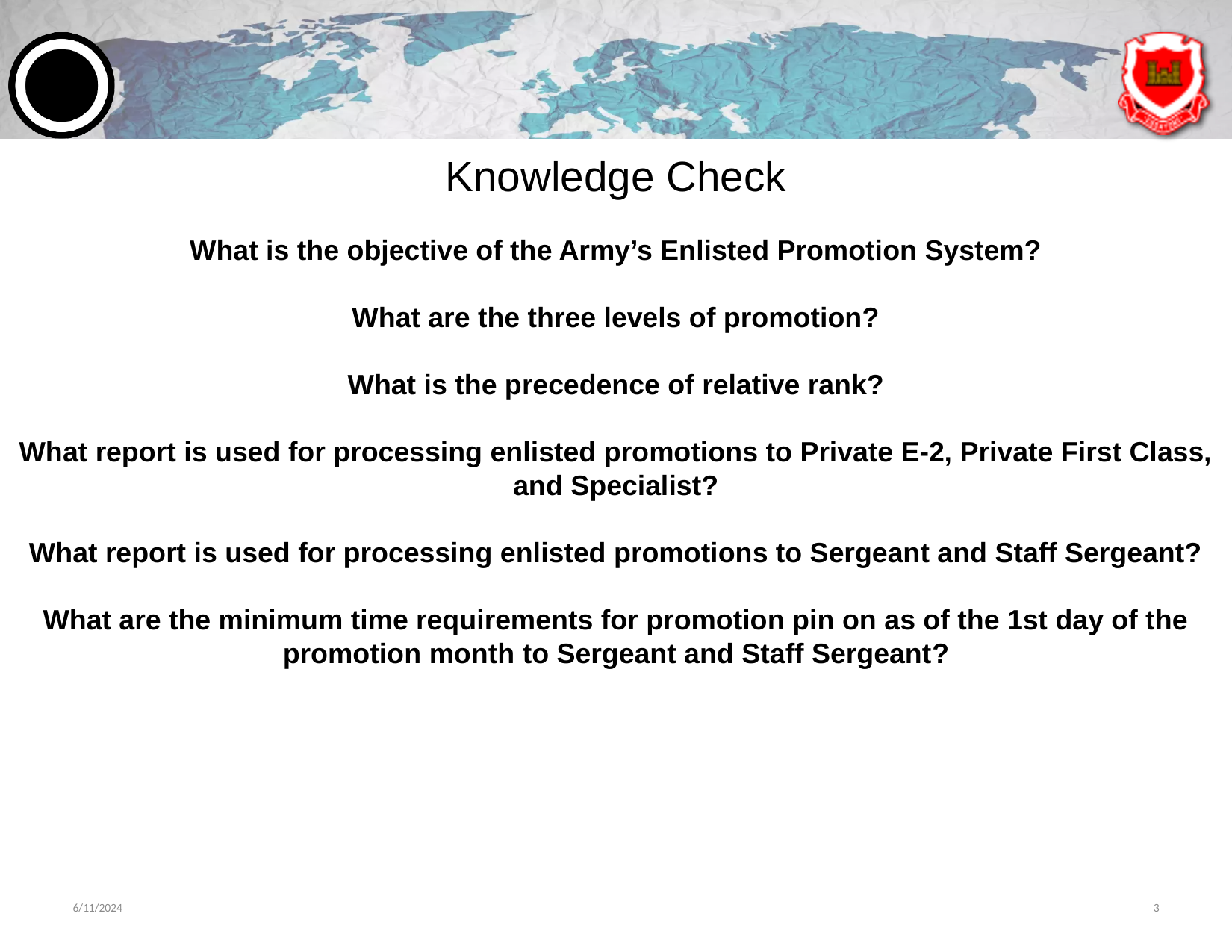

# Knowledge Check
What is the objective of the Army’s Enlisted Promotion System?

What are the three levels of promotion?

What is the precedence of relative rank?

What report is used for processing enlisted promotions to Private E-2, Private First Class, and Specialist?

What report is used for processing enlisted promotions to Sergeant and Staff Sergeant?

What are the minimum time requirements for promotion pin on as of the 1st day of the promotion month to Sergeant and Staff Sergeant?
6/11/2024
3